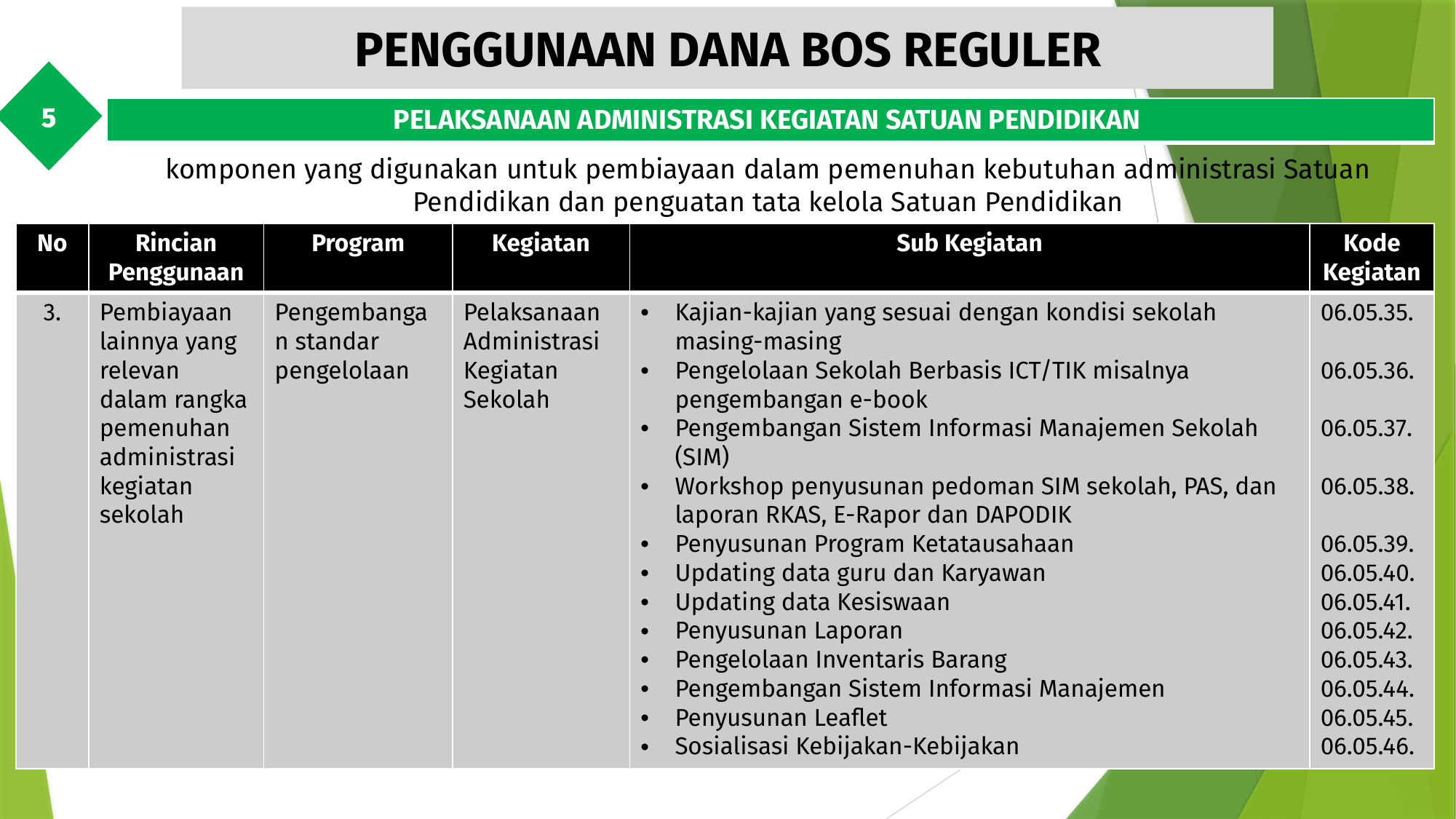

PENGGUNAAN DANA BOS REGULER
5
| PELAKSANAAN ADMINISTRASI KEGIATAN SATUAN PENDIDIKAN |
| --- |
komponen yang digunakan untuk pembiayaan dalam pemenuhan kebutuhan administrasi Satuan Pendidikan dan penguatan tata kelola Satuan Pendidikan
| No | Rincian Penggunaan | Program | Kegiatan | Sub Kegiatan | Kode Kegiatan |
| --- | --- | --- | --- | --- | --- |
| 3. | Pembiayaan lainnya yang relevan dalam rangka pemenuhan administrasi kegiatan sekolah | Pengembangan standar pengelolaan | Pelaksanaan Administrasi Kegiatan Sekolah | Kajian-kajian yang sesuai dengan kondisi sekolah masing-masing Pengelolaan Sekolah Berbasis ICT/TIK misalnya pengembangan e-book Pengembangan Sistem Informasi Manajemen Sekolah (SIM) Workshop penyusunan pedoman SIM sekolah, PAS, dan laporan RKAS, E-Rapor dan DAPODIK Penyusunan Program Ketatausahaan Updating data guru dan Karyawan Updating data Kesiswaan Penyusunan Laporan Pengelolaan Inventaris Barang Pengembangan Sistem Informasi Manajemen Penyusunan Leaflet Sosialisasi Kebijakan-Kebijakan | 06.05.35. 06.05.36. 06.05.37. 06.05.38. 06.05.39. 06.05.40. 06.05.41. 06.05.42. 06.05.43. 06.05.44. 06.05.45. 06.05.46. |